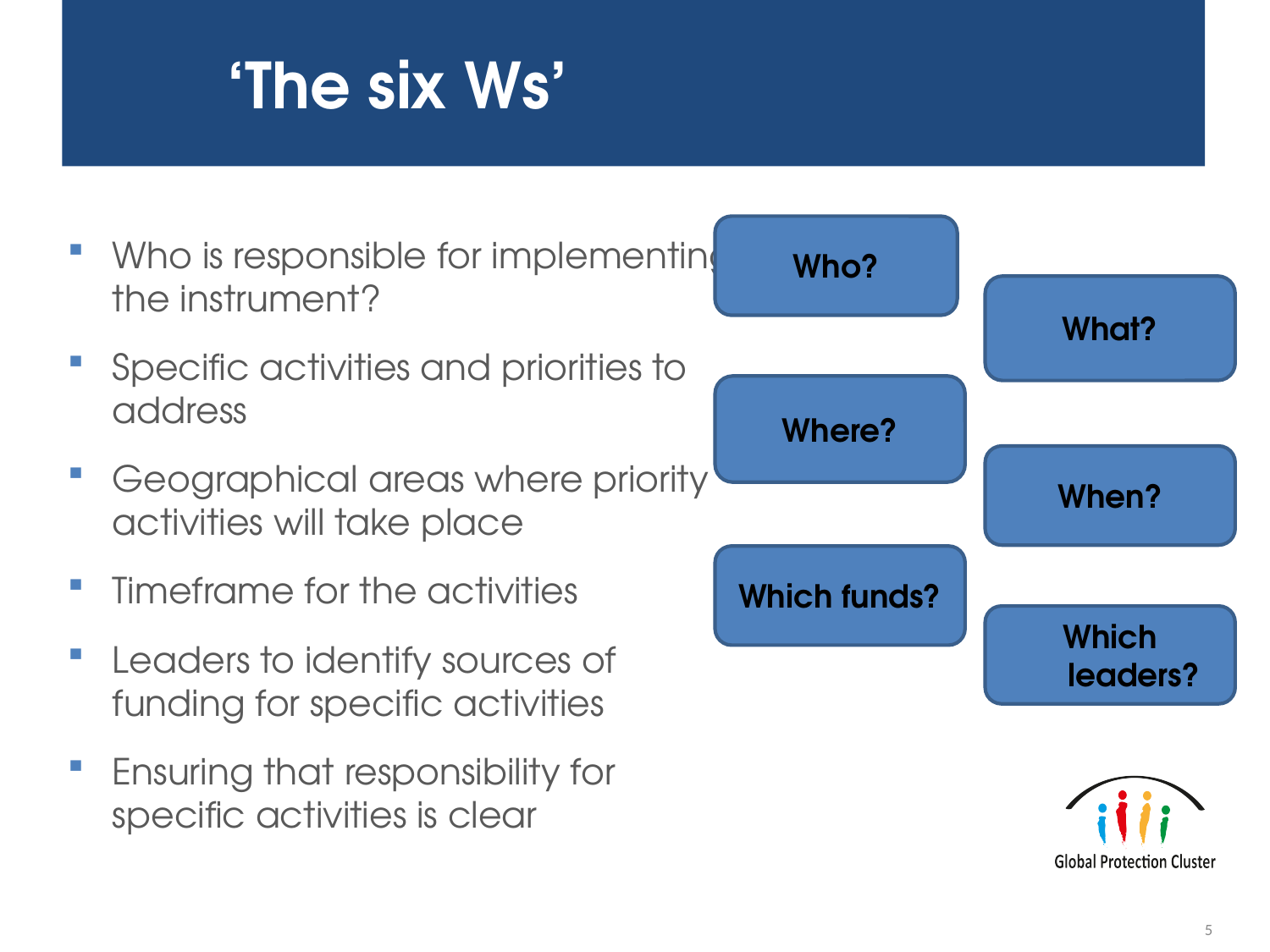

# ‘The six Ws’
Who?
Who is responsible for implementing the instrument?
Specific activities and priorities to address
Geographical areas where priority activities will take place
Timeframe for the activities
Leaders to identify sources of funding for specific activities
Ensuring that responsibility for specific activities is clear
What?
Where?
When?
Which funds?
Which leaders?